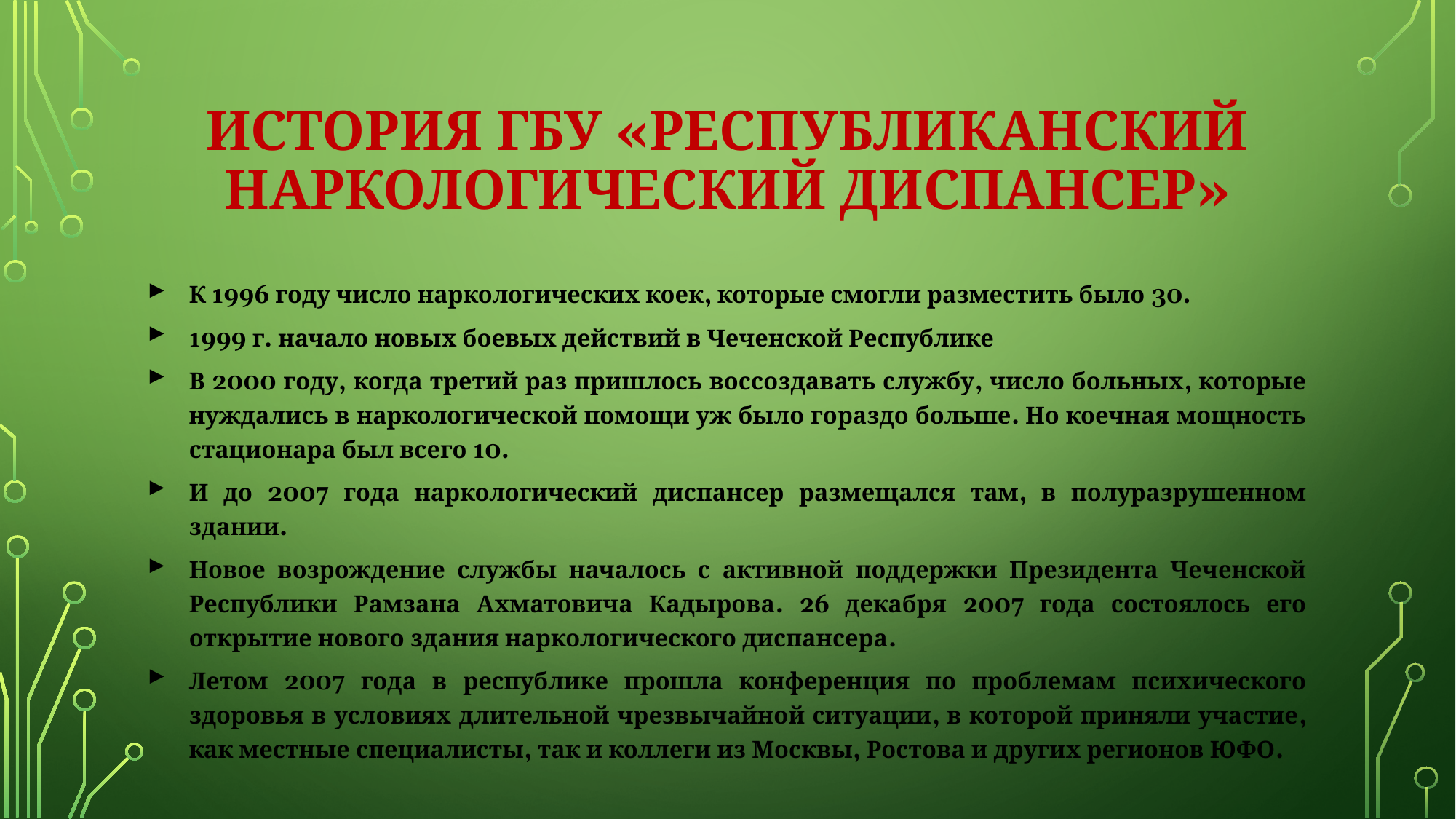

# История ГБУ «Республиканский наркологический диспансер»
К 1996 году число наркологических коек, которые смогли разместить было 30.
1999 г. начало новых боевых действий в Чеченской Республике
В 2000 году, когда третий раз пришлось воссоздавать службу, число больных, которые нуждались в наркологической помощи уж было гораздо больше. Но коечная мощность стационара был всего 10.
И до 2007 года наркологический диспансер размещался там, в полуразрушенном здании.
Новое возрождение службы началось с активной поддержки Президента Чеченской Республики Рамзана Ахматовича Кадырова. 26 декабря 2007 года состоялось его открытие нового здания наркологического диспансера.
Летом 2007 года в республике прошла конференция по проблемам психического здоровья в условиях длительной чрезвычайной ситуации, в которой приняли участие, как местные специалисты, так и коллеги из Москвы, Ростова и других регионов ЮФО.